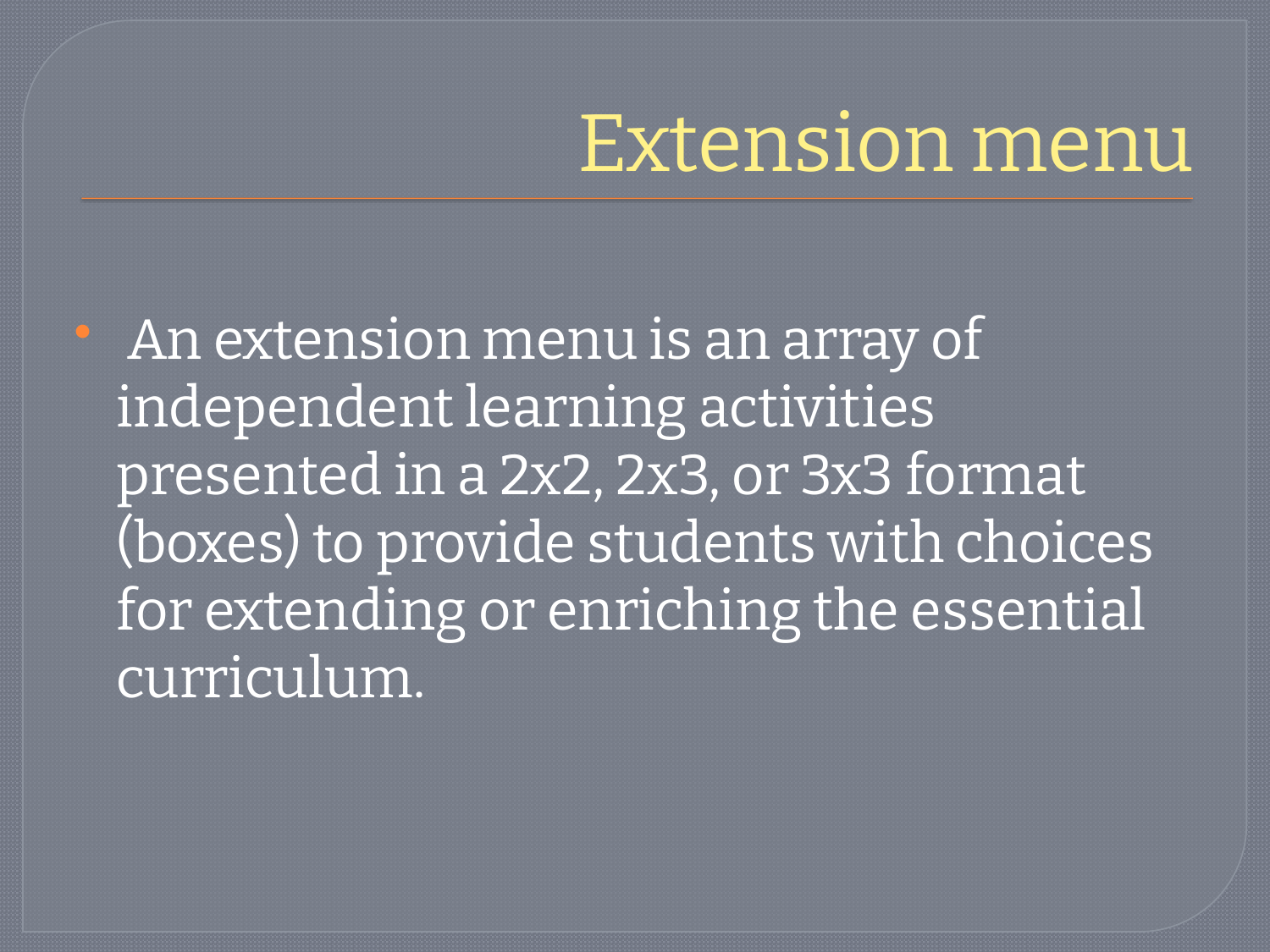

# Extension menu

 An extension menu is an array of independent learning activities presented in a 2x2, 2x3, or 3x3 format (boxes) to provide students with choices for extending or enriching the essential curriculum.